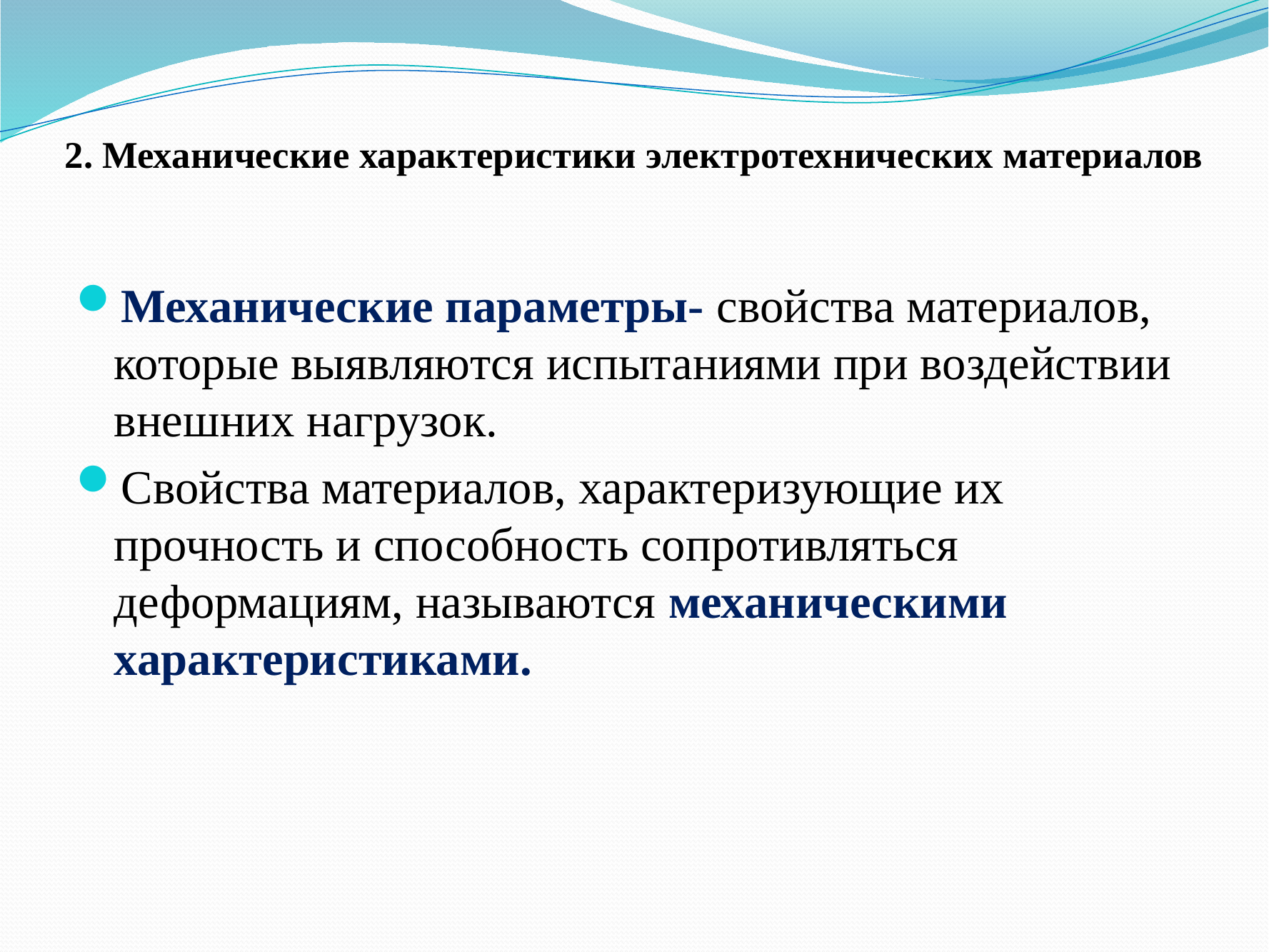

# 2. Механические характеристики электротехнических материалов
Механические параметры- свойства материалов, которые выявляются испытаниями при воздействии внешних нагрузок.
Свойства материалов, характеризующие их прочность и способность сопротивляться деформациям, называются механическими характеристиками.